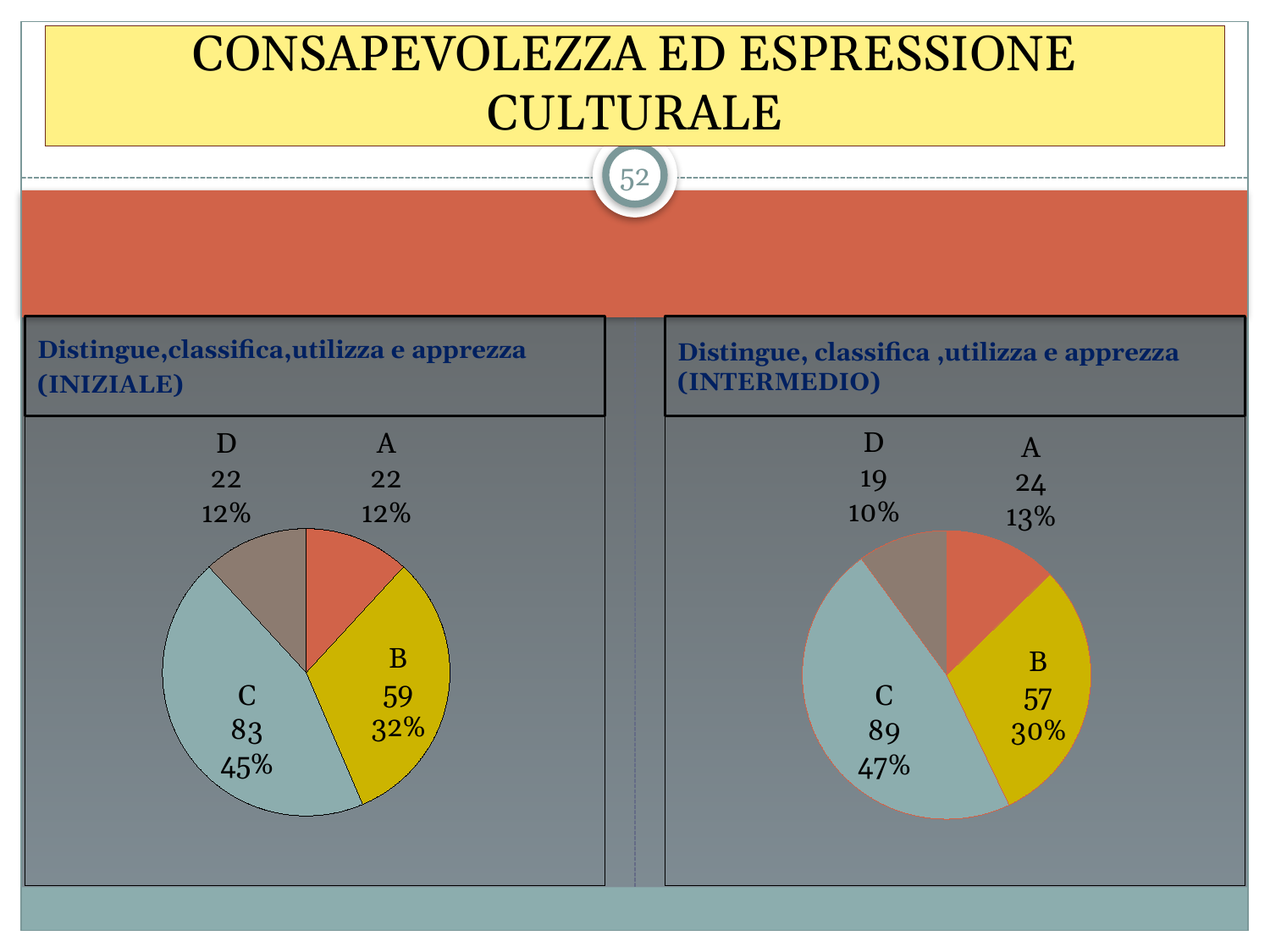

# CONSAPEVOLEZZA ED ESPRESSIONE CULTURALE
52
Distingue,classifica,utilizza e apprezza
(INIZIALE)
Distingue, classifica ,utilizza e apprezza  (INTERMEDIO)

### Chart

| Category | Vendite |
|---|---|
| A | 22.0 |
| B | 59.0 |
| C | 83.0 |
| D | 22.0 |

### Chart

| Category | Vendite |
|---|---|
| A | 24.0 |
| B | 57.0 |
| C | 89.0 |
| D | 19.0 |